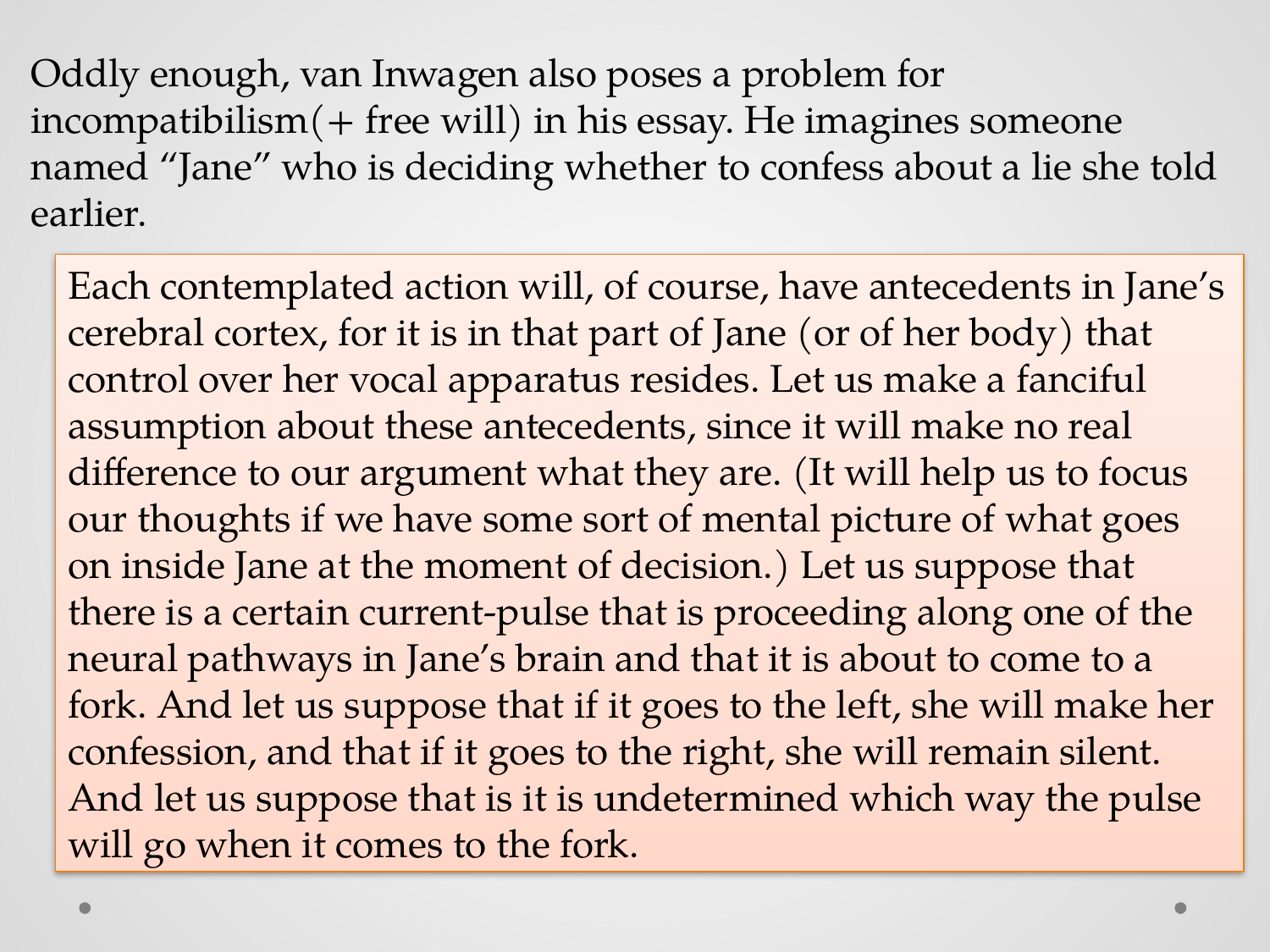

Oddly enough, van Inwagen also poses a problem for incompatibilism(+ free will) in his essay. He imagines someone named “Jane” who is deciding whether to confess about a lie she told earlier.
Each contemplated action will, of course, have antecedents in Jane’s cerebral cortex, for it is in that part of Jane (or of her body) that control over her vocal apparatus resides. Let us make a fanciful assumption about these antecedents, since it will make no real difference to our argument what they are. (It will help us to focus our thoughts if we have some sort of mental picture of what goes on inside Jane at the moment of decision.) Let us suppose that there is a certain current-pulse that is proceeding along one of the neural pathways in Jane’s brain and that it is about to come to a fork. And let us suppose that if it goes to the left, she will make her confession, and that if it goes to the right, she will remain silent. And let us suppose that is it is undetermined which way the pulse will go when it comes to the fork.